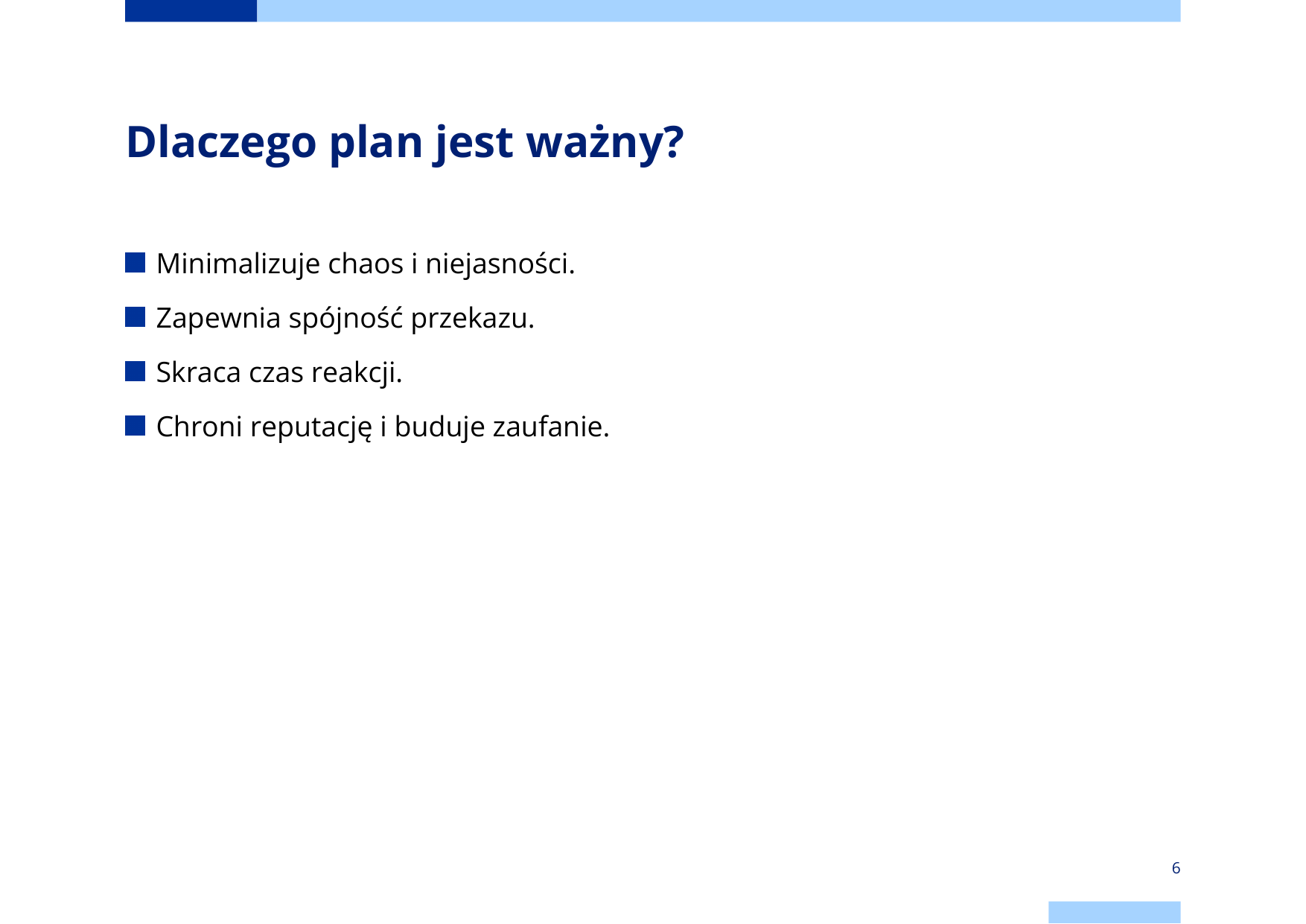

# Dlaczego plan jest ważny?
Minimalizuje chaos i niejasności.
Zapewnia spójność przekazu.
Skraca czas reakcji.
Chroni reputację i buduje zaufanie.
6